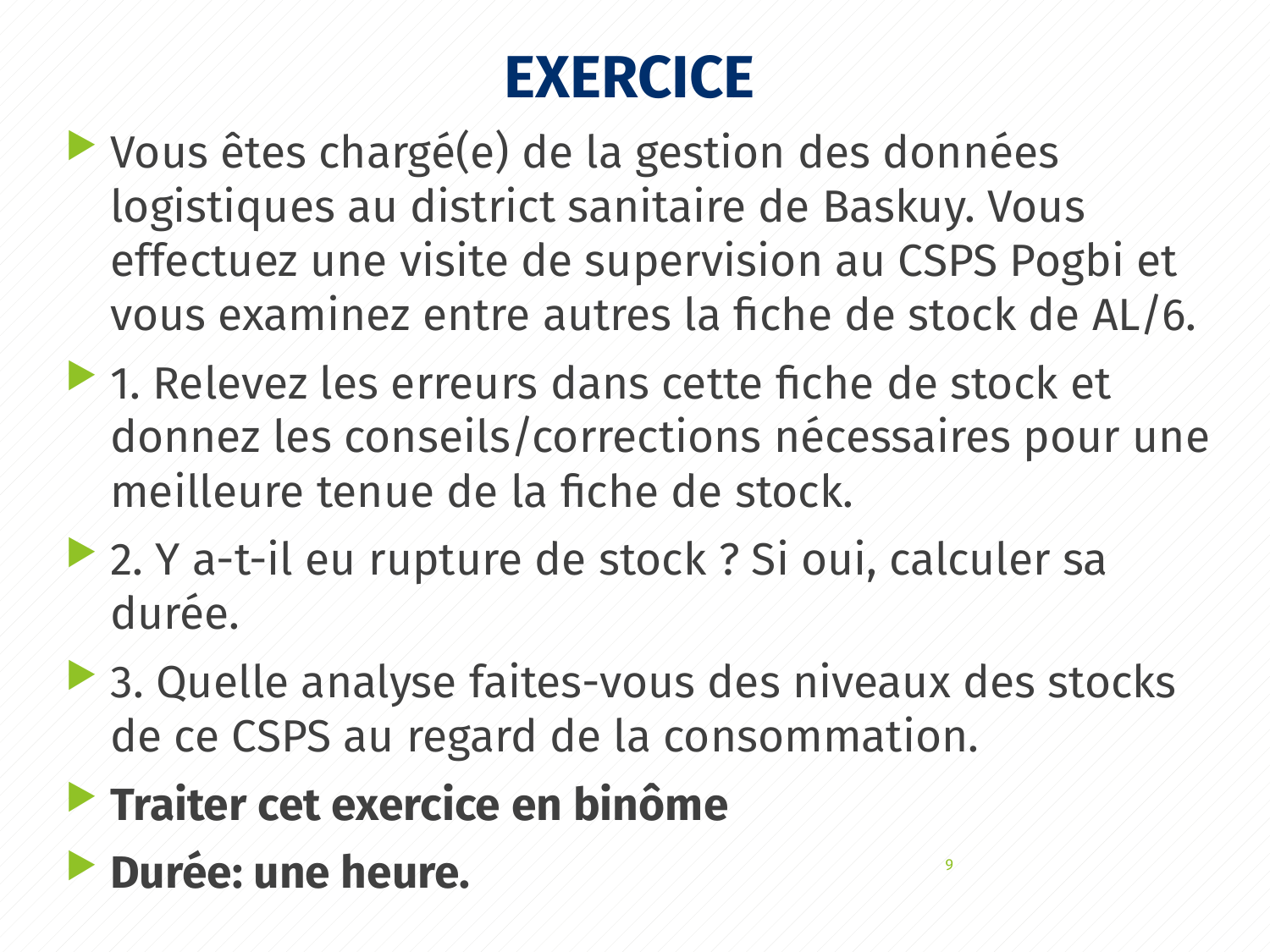

# EXERCICE
Vous êtes chargé(e) de la gestion des données logistiques au district sanitaire de Baskuy. Vous effectuez une visite de supervision au CSPS Pogbi et vous examinez entre autres la fiche de stock de AL/6.
1. Relevez les erreurs dans cette fiche de stock et donnez les conseils/corrections nécessaires pour une meilleure tenue de la fiche de stock.
2. Y a-t-il eu rupture de stock ? Si oui, calculer sa durée.
3. Quelle analyse faites-vous des niveaux des stocks de ce CSPS au regard de la consommation.
Traiter cet exercice en binôme
Durée: une heure.

9